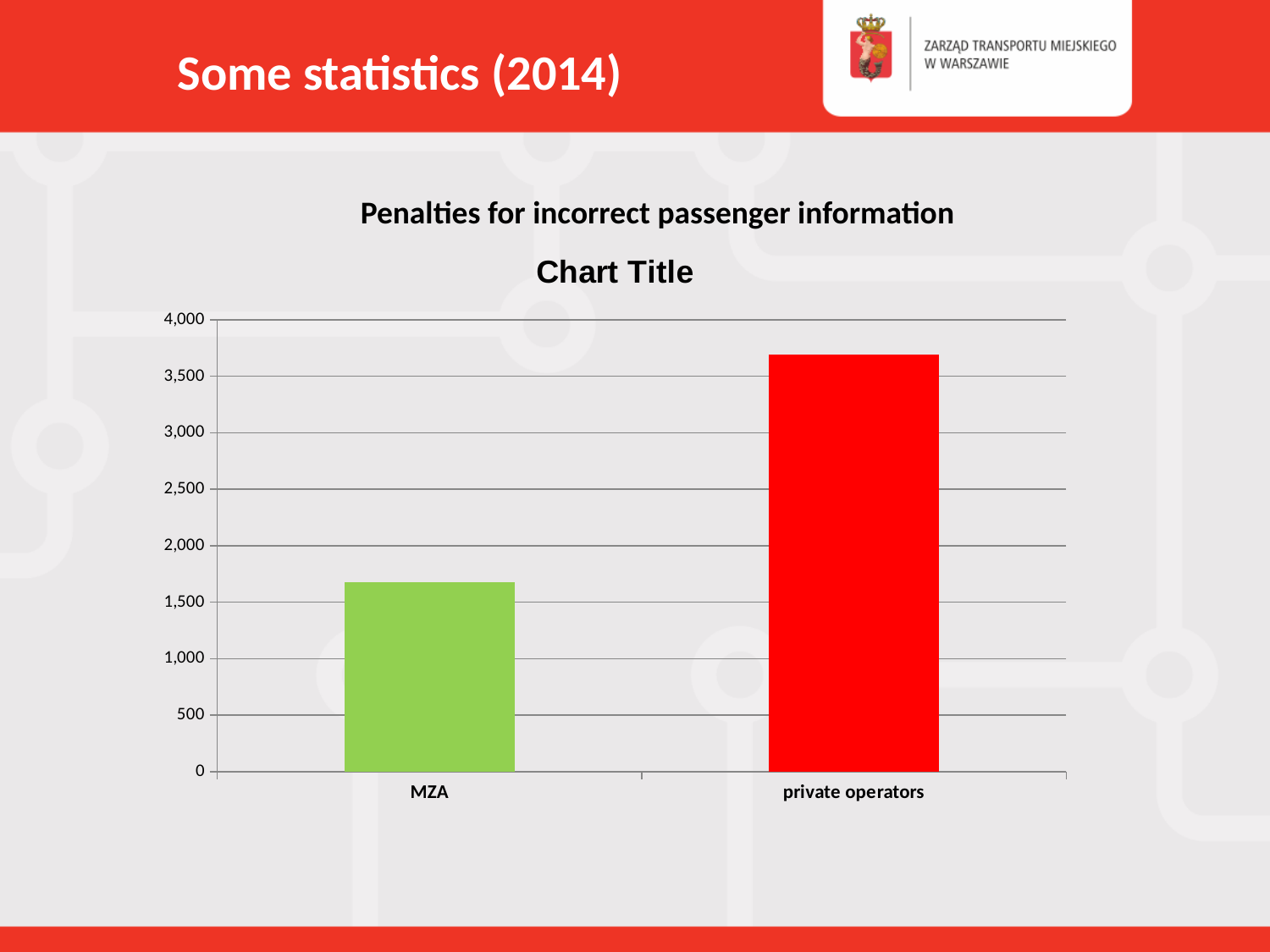

Some statistics (2014)

Penalties for incorrect passenger information

### Chart

| Category |
|---|

### Chart

| Category |
|---|

### Chart:

| Category |  |
|---|---|
| MZA | 1675.0 |
| private operators | 3696.0 |